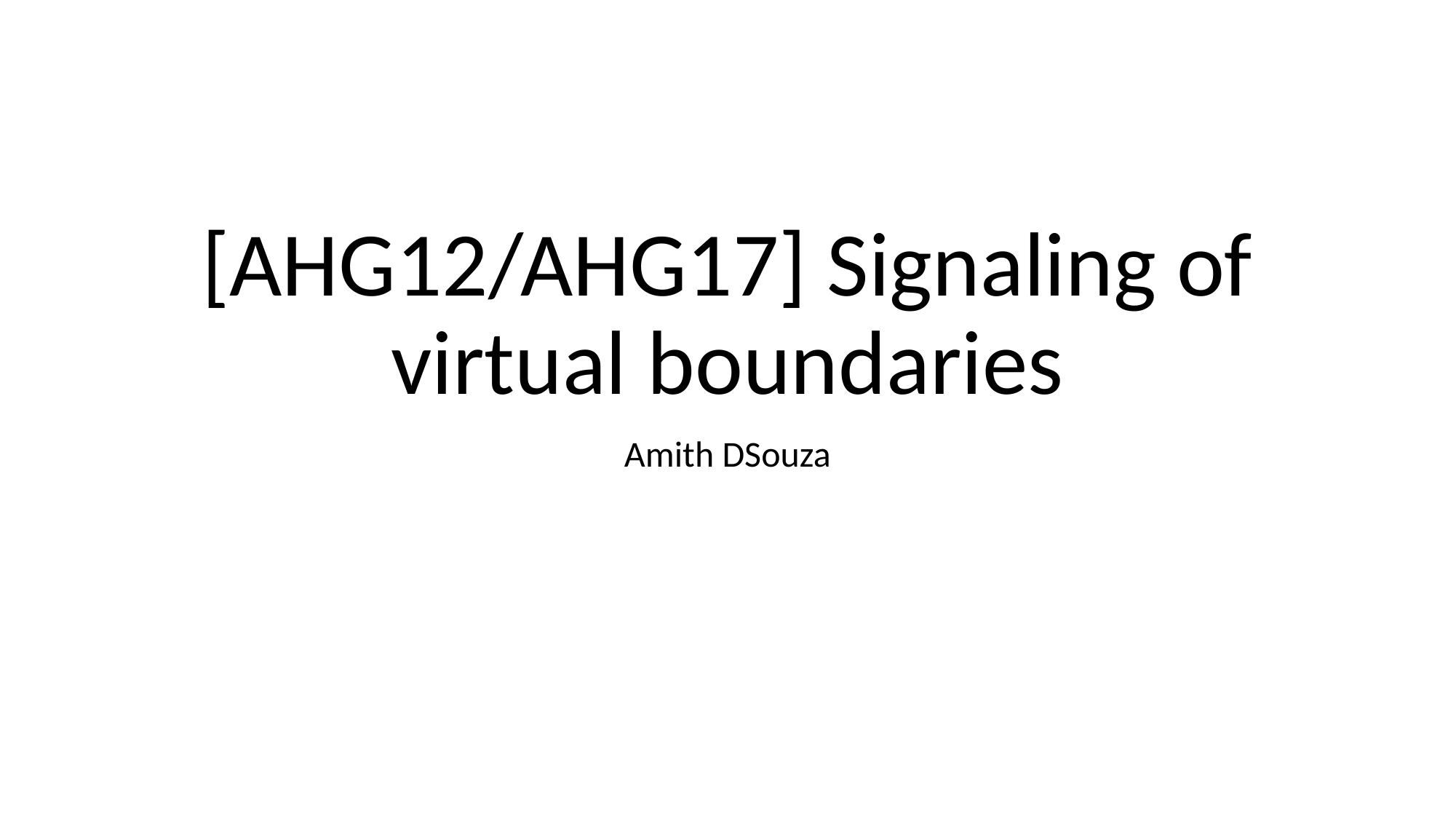

# [AHG12/AHG17] Signaling of virtual boundaries
Amith DSouza